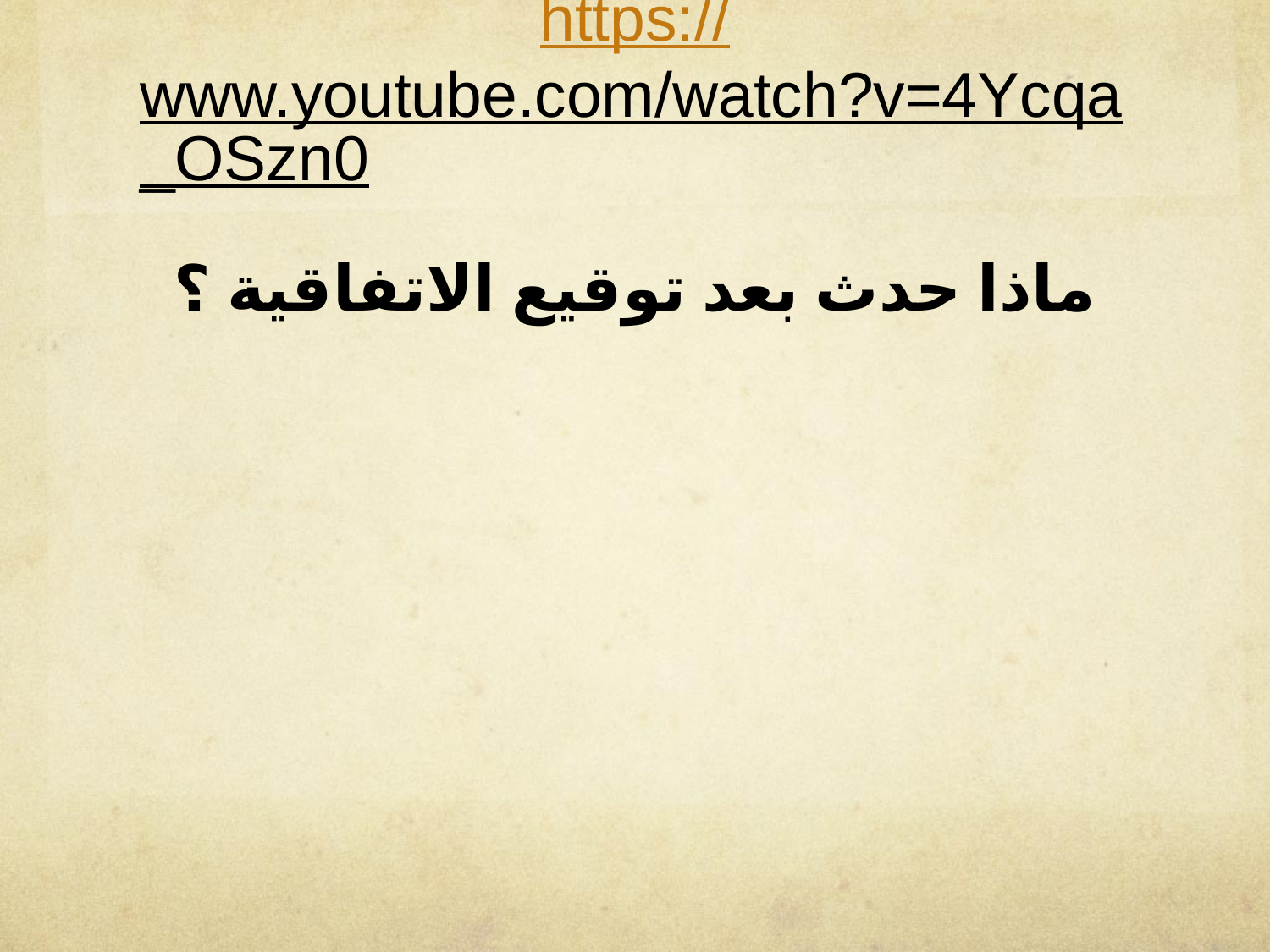

# https://www.youtube.com/watch?v=4Ycqa_OSzn0
ماذا حدث بعد توقيع الاتفاقية ؟